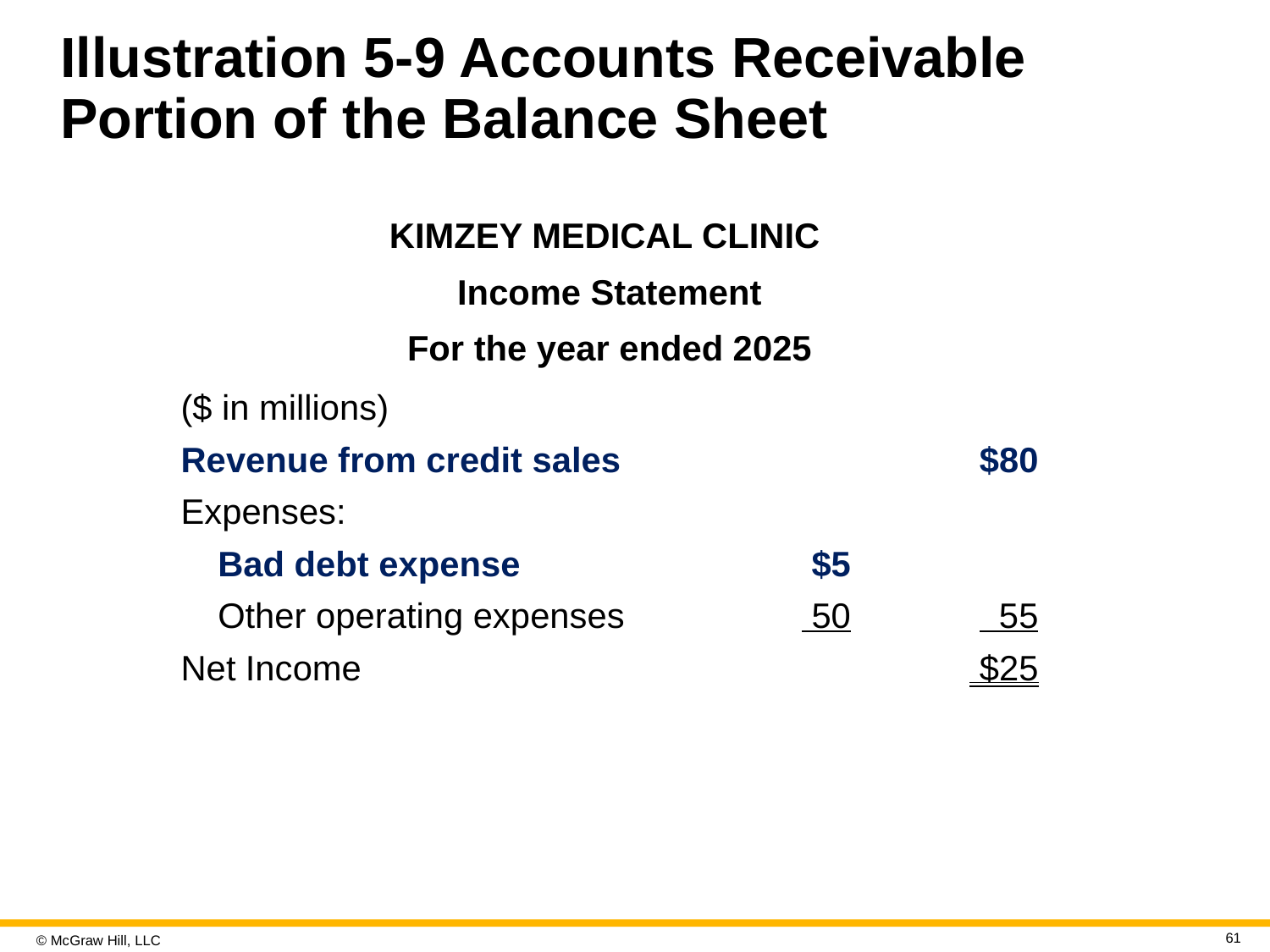

# Illustration 5-9 Accounts Receivable Portion of the Balance Sheet
KIMZEY MEDICAL CLINIC
Income Statement
For the year ended 2025
| ($ in millions) |  |  |
| --- | --- | --- |
| Revenue from credit sales |  | $80 |
| Expenses: |  |  |
| Bad debt expense | $5 |  |
| Other operating expenses | 50 | 55 |
| Net Income |  | $25 |
61